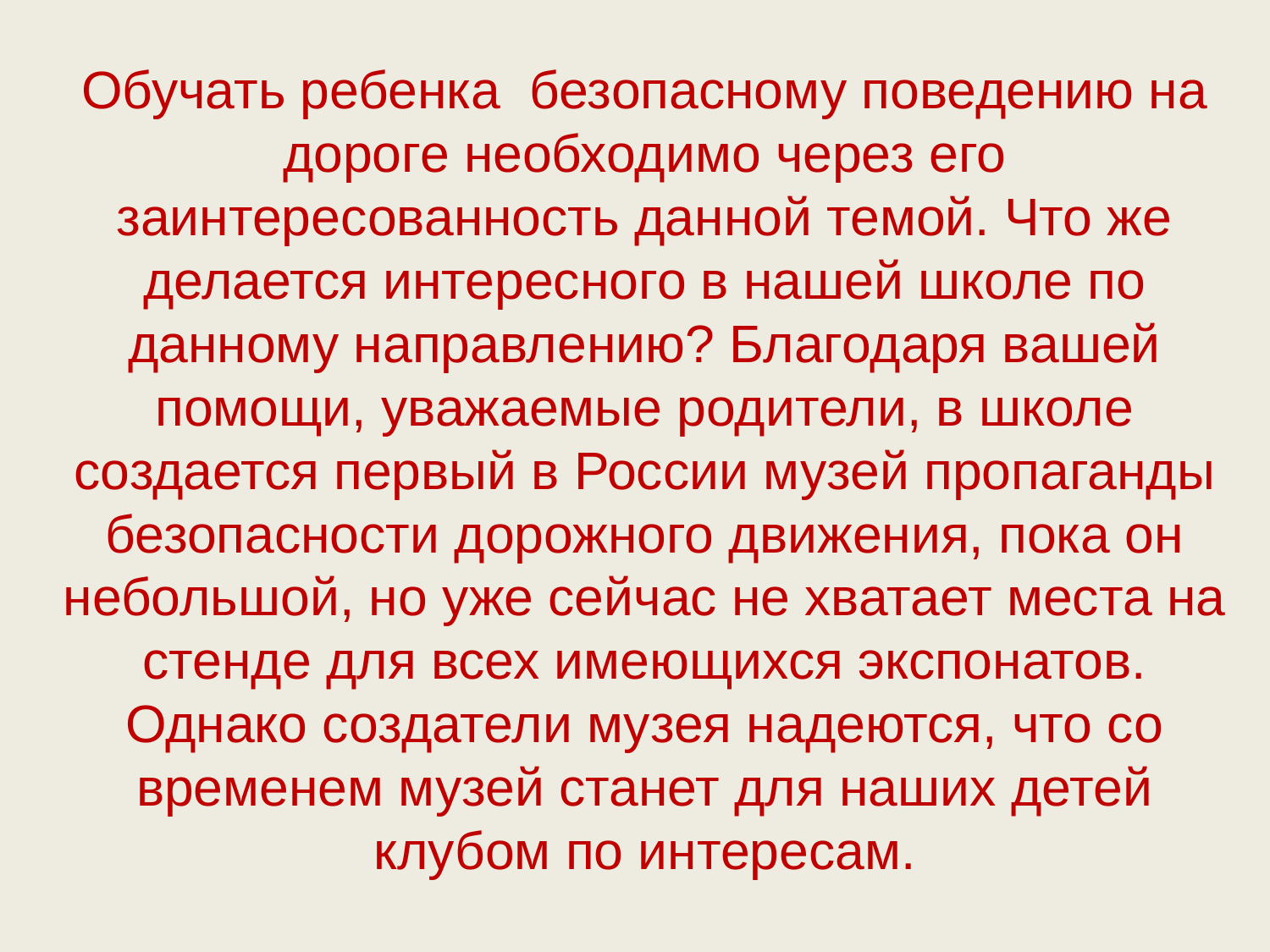

Обучать ребенка  безопасному поведению на дороге необходимо через его заинтересованность данной темой. Что же делается интересного в нашей школе по данному направлению? Благодаря вашей помощи, уважаемые родители, в школе создается первый в России музей пропаганды безопасности дорожного движения, пока он небольшой, но уже сейчас не хватает места на стенде для всех имеющихся экспонатов. Однако создатели музея надеются, что со временем музей станет для наших детей клубом по интересам.